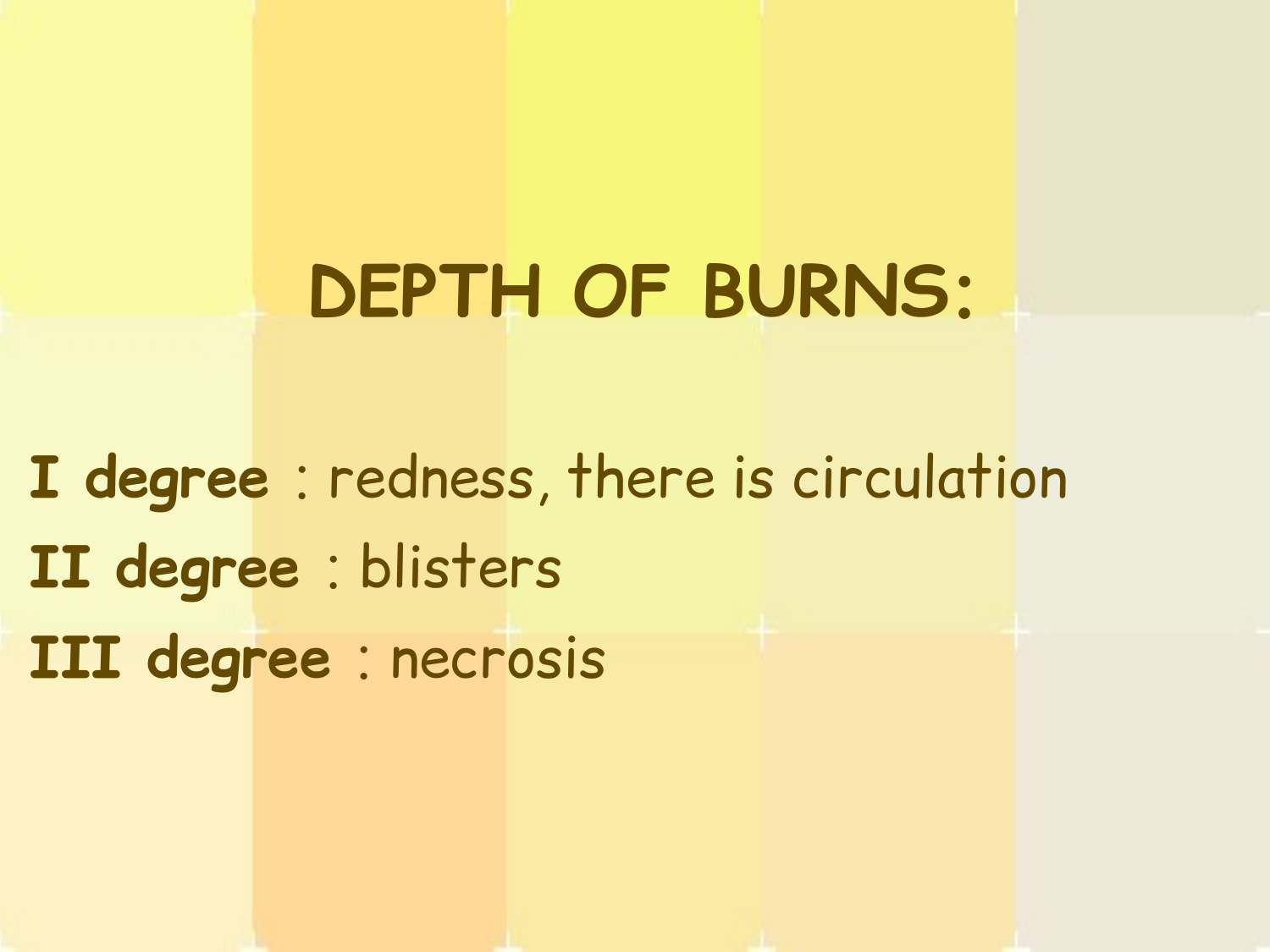

DEPTH OF BURNS:

 I degree : redness, there is circulation
 II degree : blisters
 III degree : necrosis
#